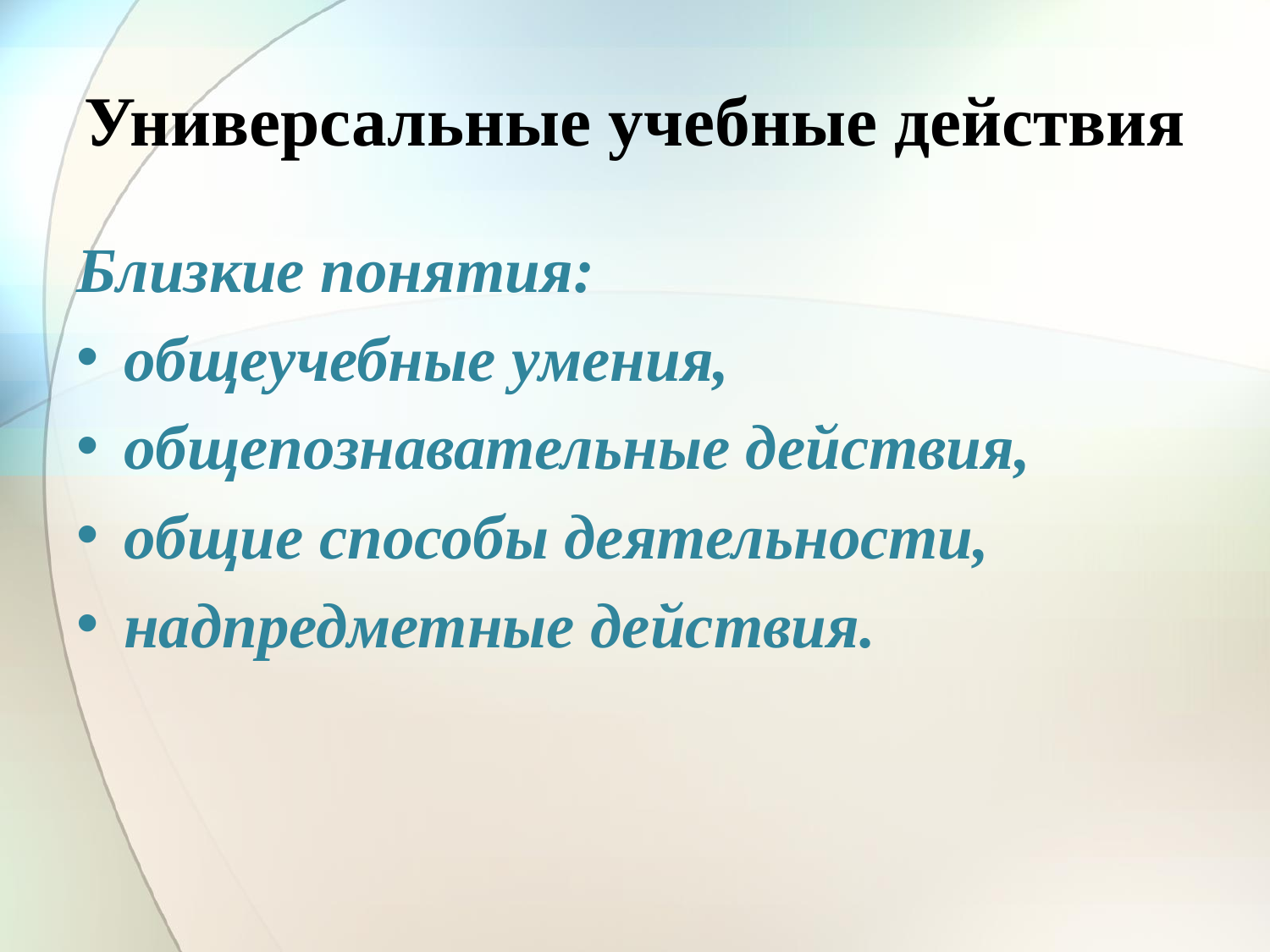

# Универсальные учебные действия
Близкие понятия:
общеучебные умения,
общепознавательные действия,
общие способы деятельности,
надпредметные действия.